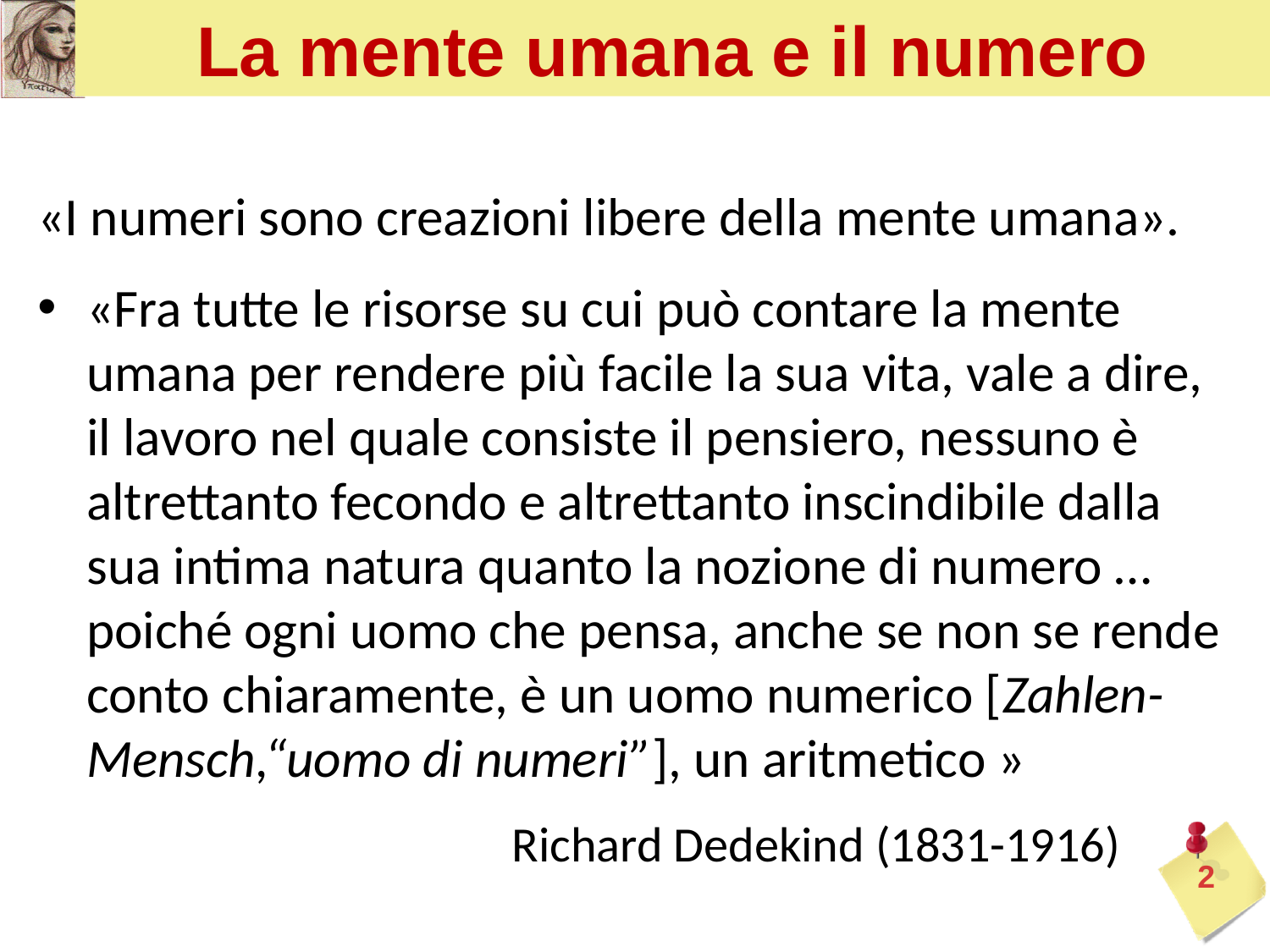

# La mente umana e il numero
«I numeri sono creazioni libere della mente umana».
«Fra tutte le risorse su cui può contare la mente umana per rendere più facile la sua vita, vale a dire, il lavoro nel quale consiste il pensiero, nessuno è altrettanto fecondo e altrettanto inscindibile dalla sua intima natura quanto la nozione di numero … poiché ogni uomo che pensa, anche se non se rende conto chiaramente, è un uomo numerico [Zahlen-Mensch,“uomo di numeri”], un aritmetico »
Richard Dedekind (1831-1916)